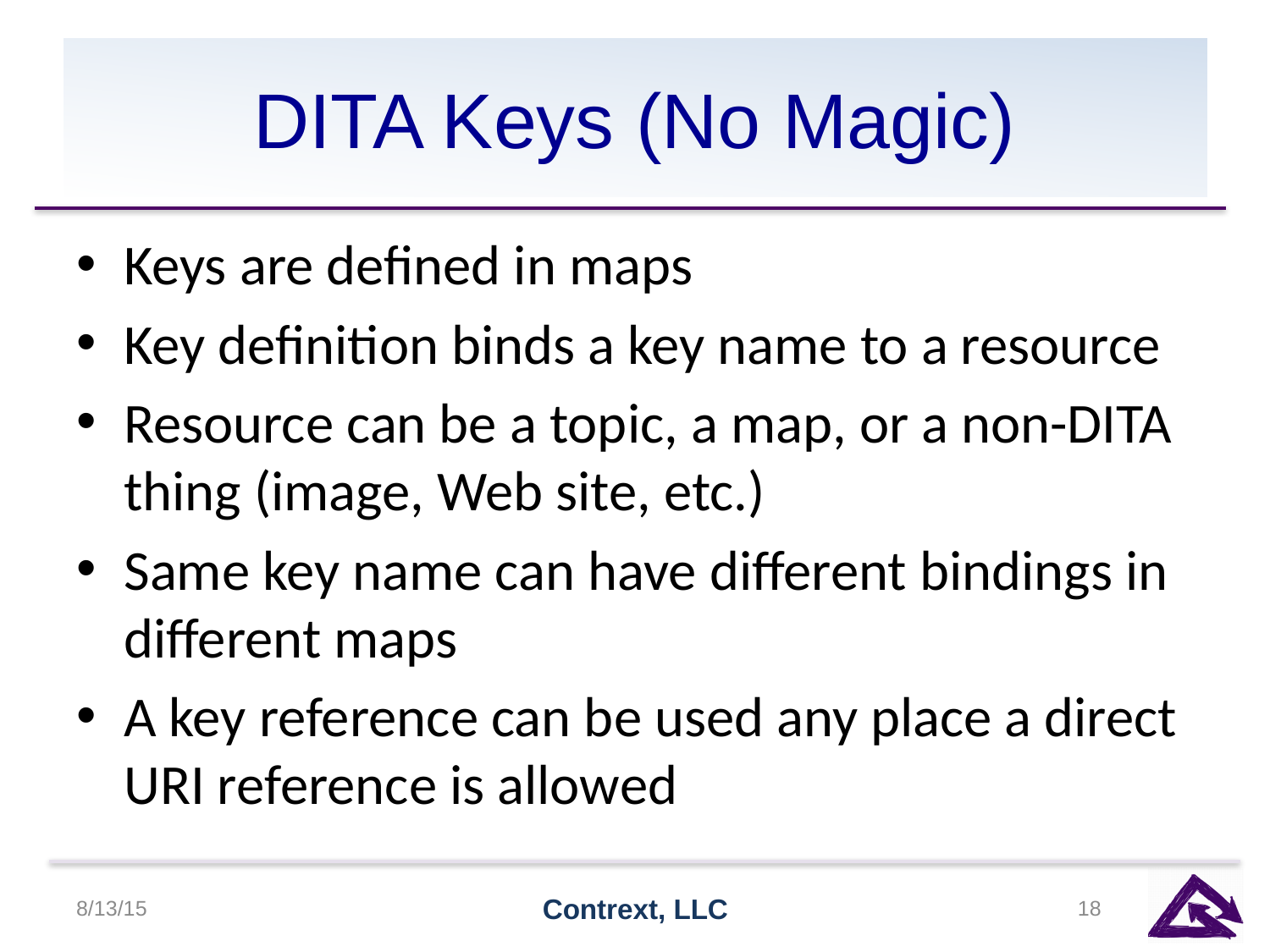

# DITA Keys (No Magic)
Keys are defined in maps
Key definition binds a key name to a resource
Resource can be a topic, a map, or a non-DITA thing (image, Web site, etc.)
Same key name can have different bindings in different maps
A key reference can be used any place a direct URI reference is allowed
8/13/15
Contrext, LLC
18